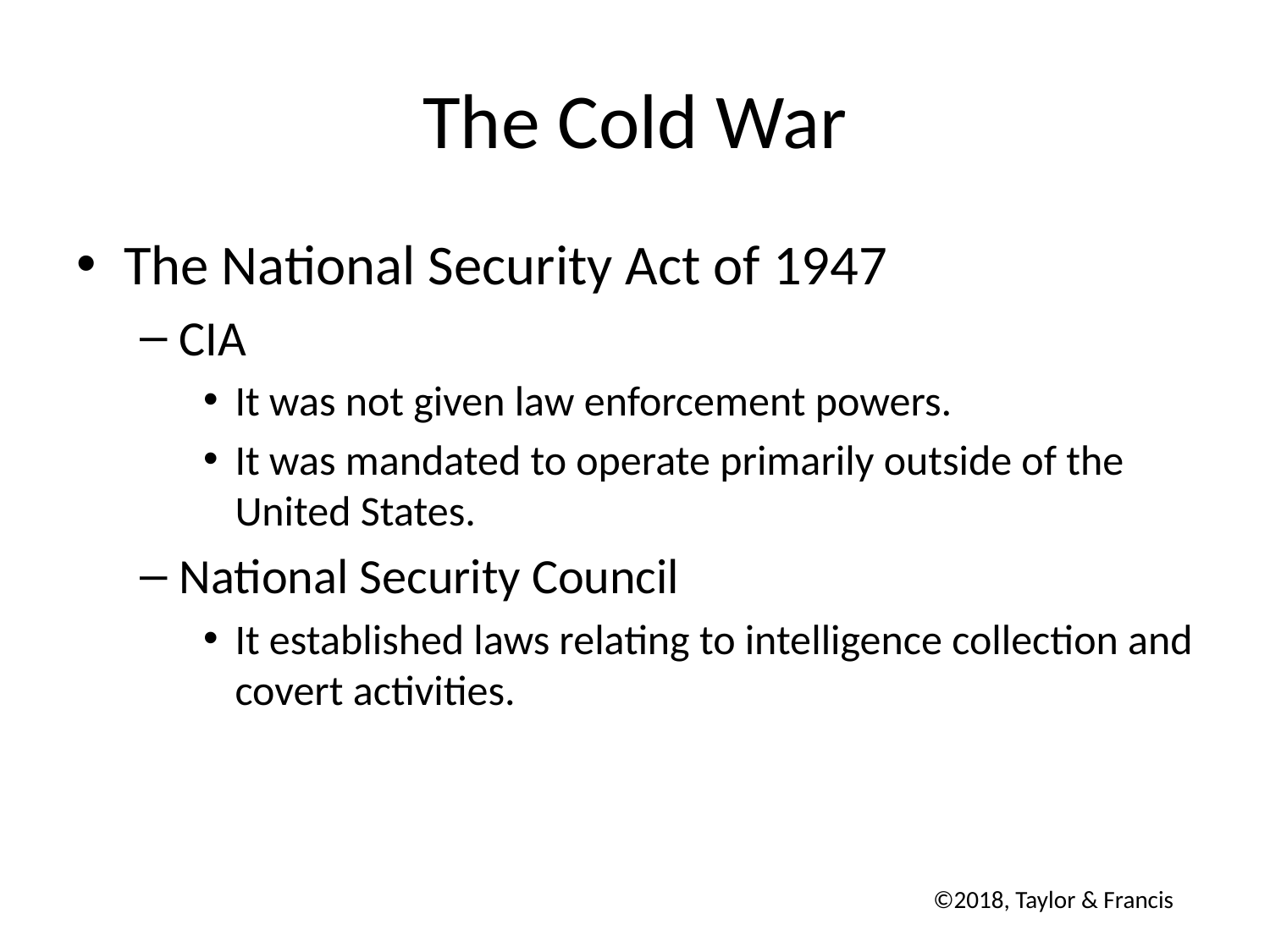

# The Cold War
The National Security Act of 1947
CIA
It was not given law enforcement powers.
It was mandated to operate primarily outside of the United States.
National Security Council
It established laws relating to intelligence collection and covert activities.

©2018, Taylor & Francis